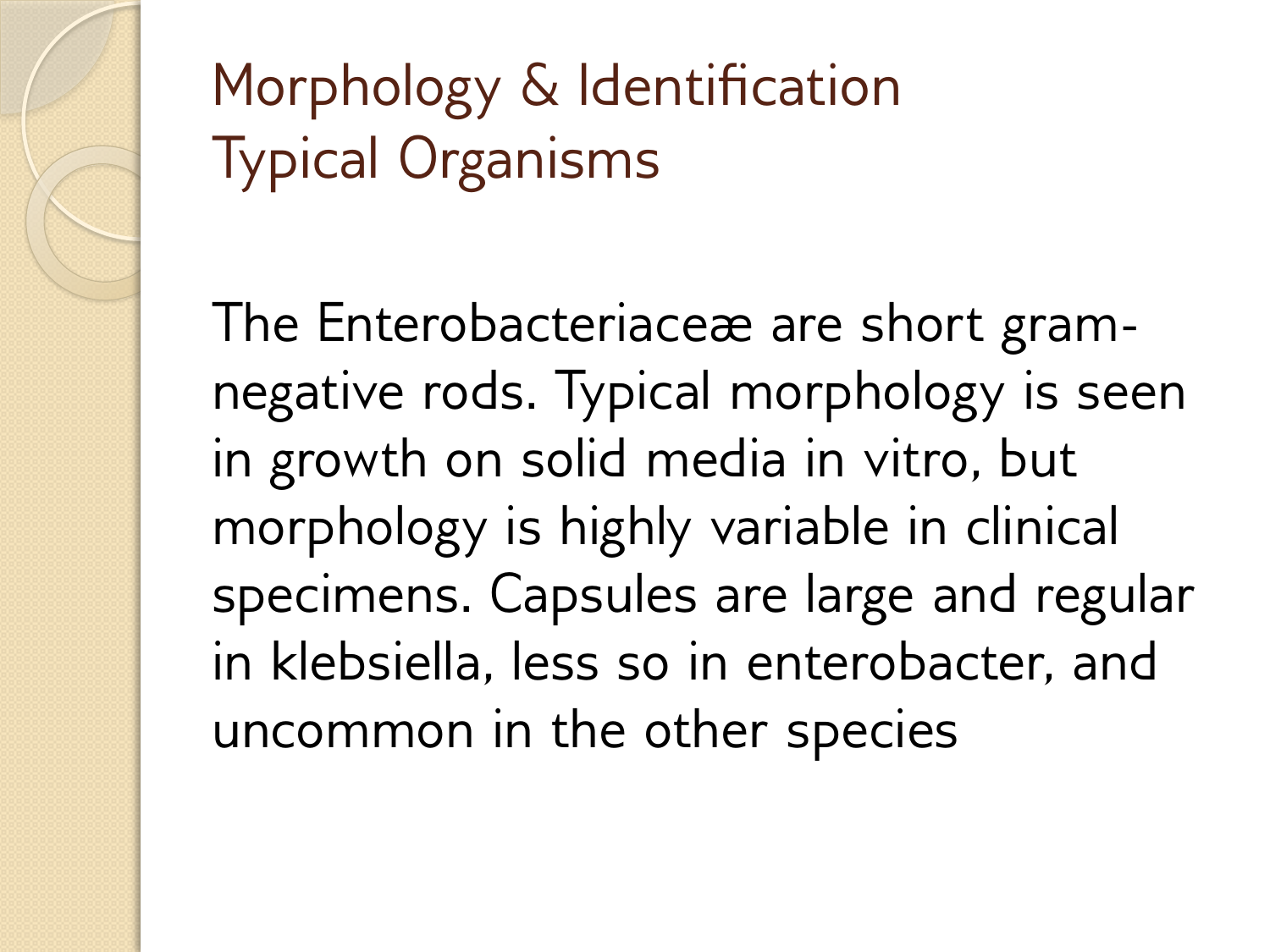

# Morphology & Identification Typical Organisms

The Enterobacteriaceae are short gram-negative rods. Typical morphology is seen in growth on solid media in vitro, but morphology is highly variable in clinical specimens. Capsules are large and regular in klebsiella, less so in enterobacter, and uncommon in the other species